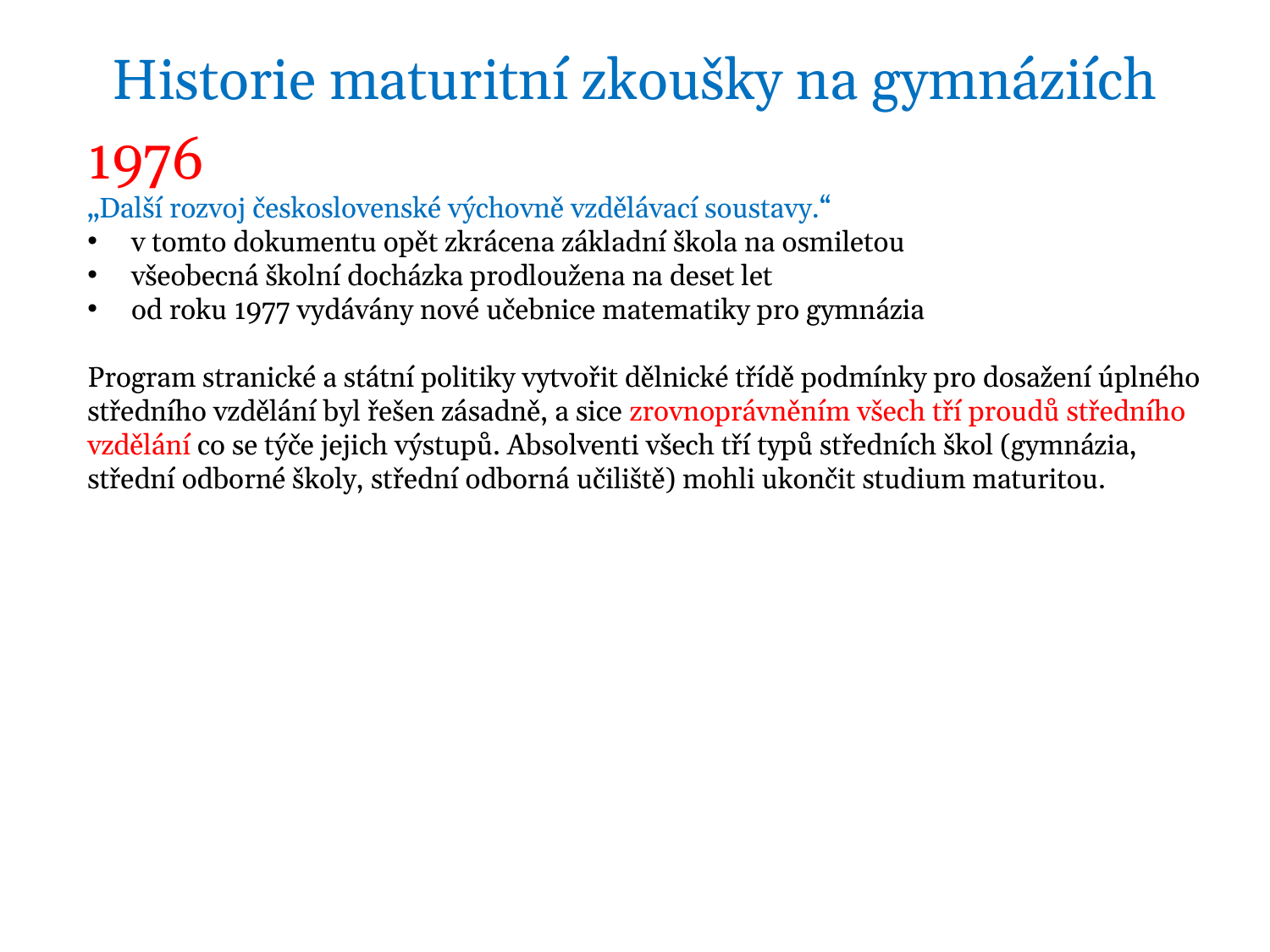

# Historie maturitní zkoušky na gymnáziích
1976
„Další rozvoj československé výchovně vzdělávací soustavy.“
     v tomto dokumentu opět zkrácena základní škola na osmiletou
     všeobecná školní docházka prodloužena na deset let
     od roku 1977 vydávány nové učebnice matematiky pro gymnázia

Program stranické a státní politiky vytvořit dělnické třídě podmínky pro dosažení úplného středního vzdělání byl řešen zásadně, a sice zrovnoprávněním všech tří proudů středního vzdělání co se týče jejich výstupů. Absolventi všech tří typů středních škol (gymnázia, střední odborné školy, střední odborná učiliště) mohli ukončit studium maturitou.